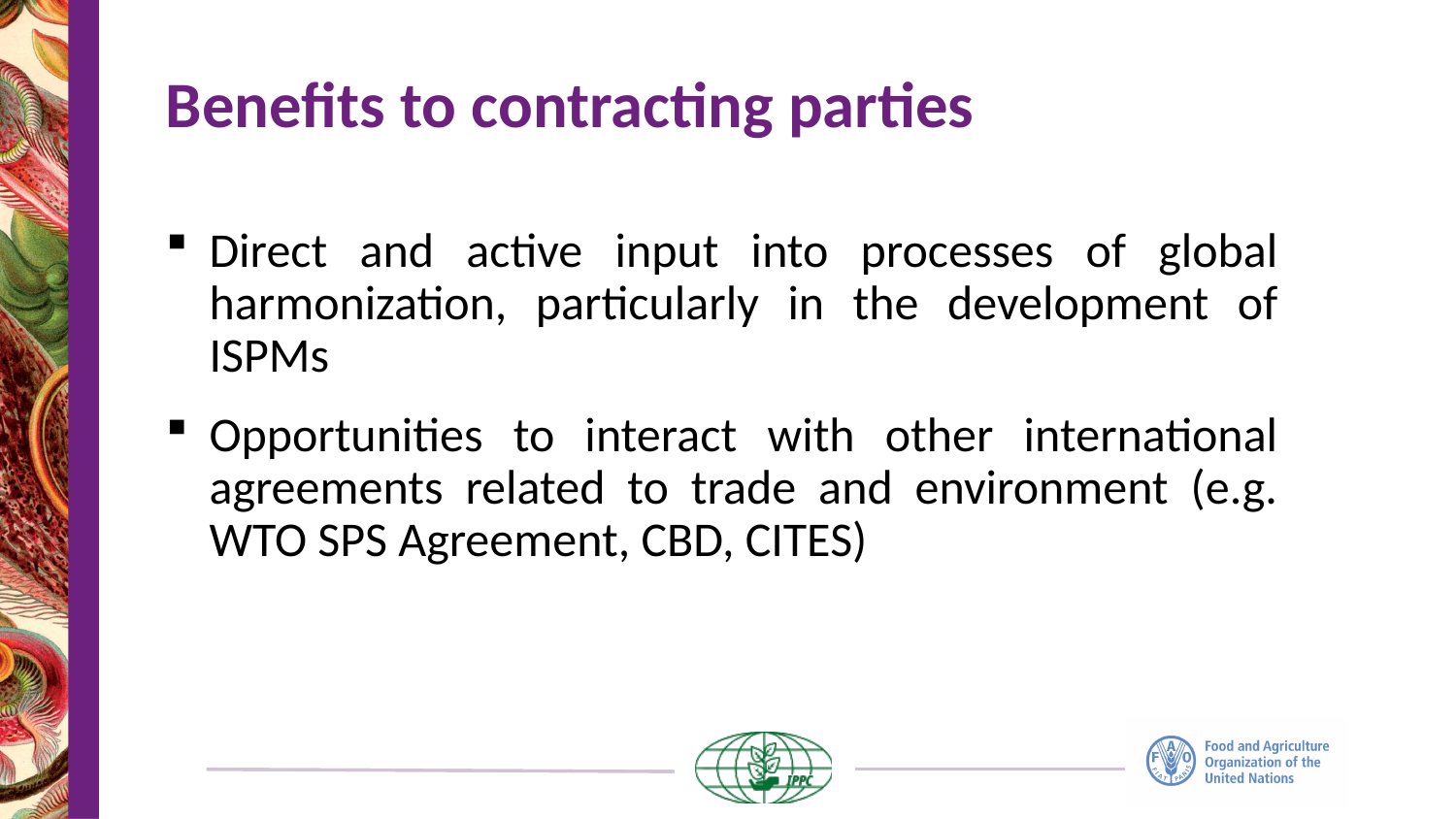

# Benefits to contracting parties
Direct and active input into processes of global harmonization, particularly in the development of ISPMs
Opportunities to interact with other international agreements related to trade and environment (e.g. WTO SPS Agreement, CBD, CITES)